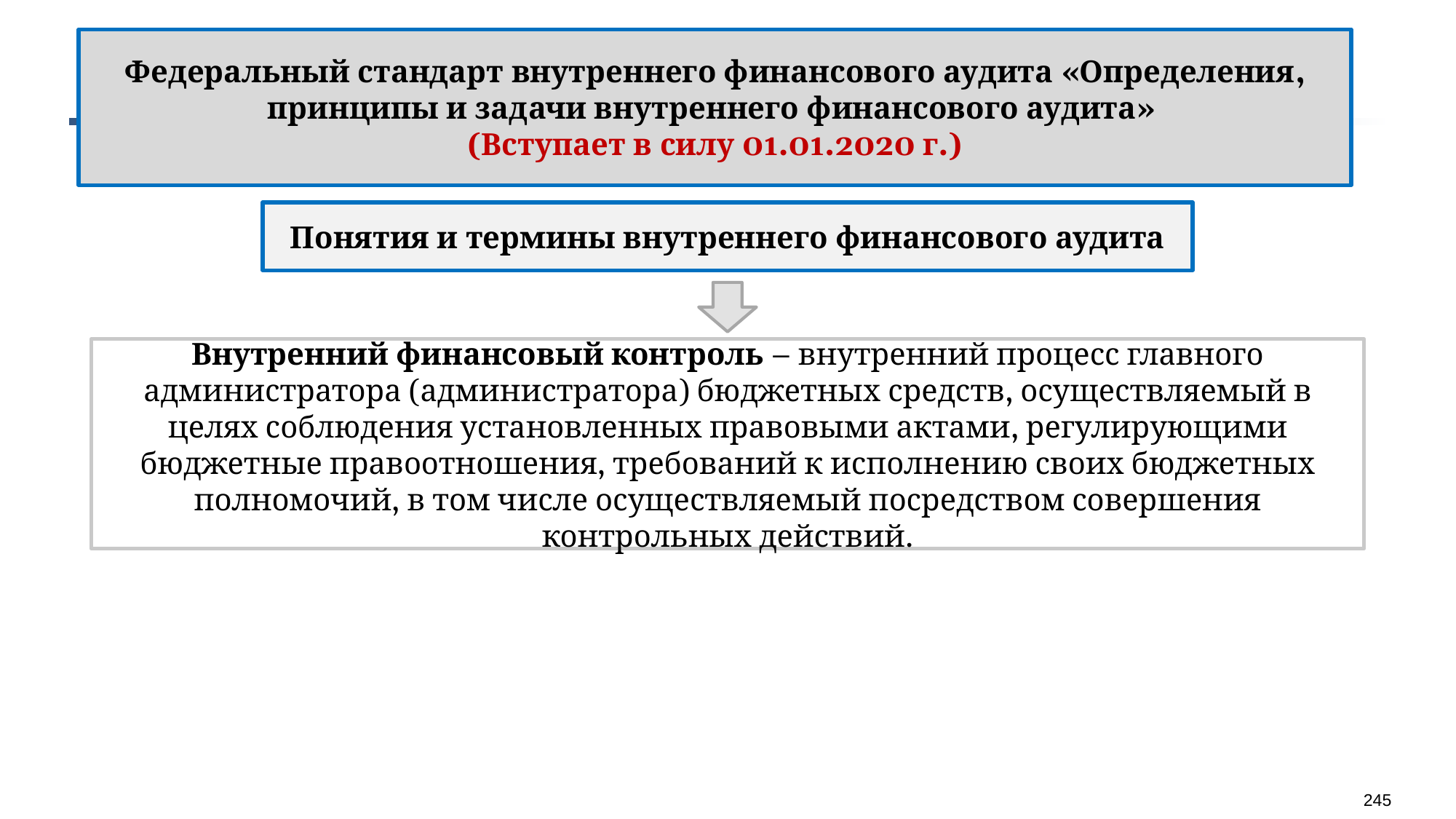

Федеральный стандарт внутреннего финансового аудита «Определения, принципы и задачи внутреннего финансового аудита»
(Вступает в силу 01.01.2020 г.)
Понятия и термины внутреннего финансового аудита

Внутренний финансовый контроль – внутренний процесс главного администратора (администратора) бюджетных средств, осуществляемый в целях соблюдения установленных правовыми актами, регулирующими бюджетные правоотношения, требований к исполнению своих бюджетных полномочий, в том числе осуществляемый посредством совершения контрольных действий.